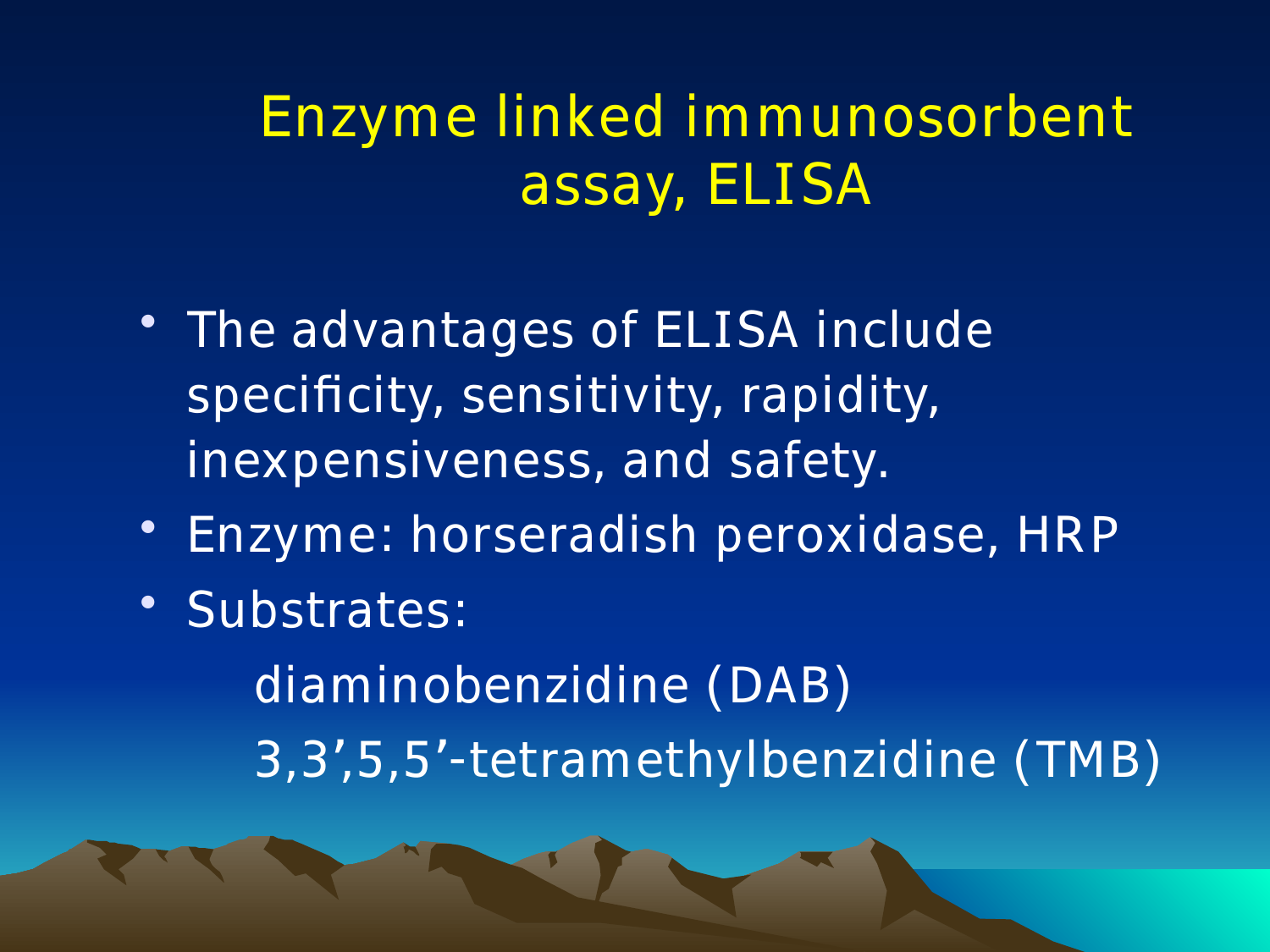

# Enzyme linked immunosorbent assay, ELISA
The advantages of ELISA include specificity, sensitivity, rapidity, inexpensiveness, and safety.
Enzyme: horseradish peroxidase, HRP
Substrates:
        diaminobenzidine (DAB)
        3,3’,5,5’-tetramethylbenzidine (TMB)